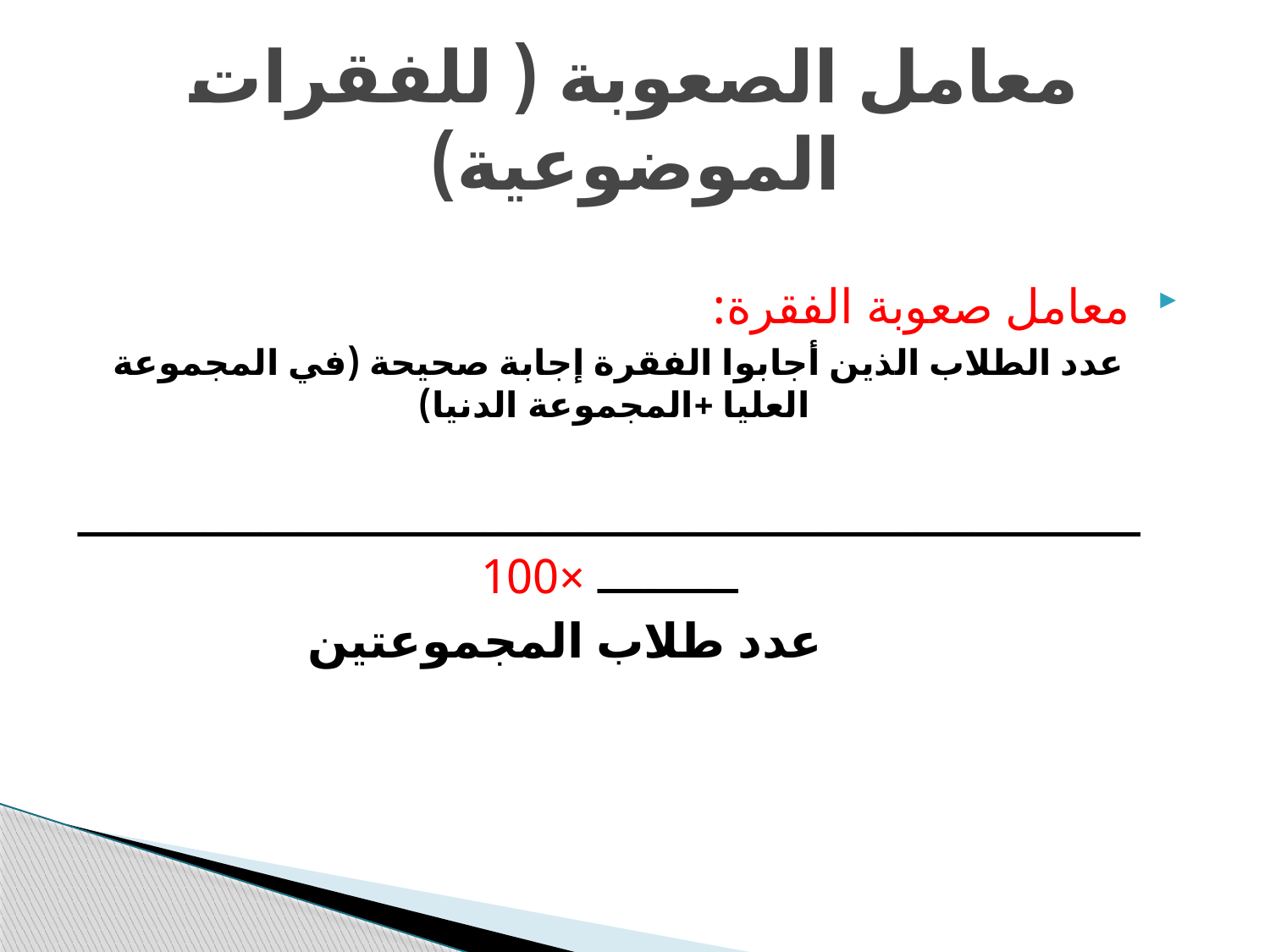

# معامل الصعوبة ( للفقرات الموضوعية)

 معامل صعوبة الفقرة:
  عدد الطلاب الذين أجابوا الفقرة إجابة صحيحة (في المجموعة العليا +المجموعة الدنيا)
         ــــــــــــــــــــــــــــــــــــــــــــــــــــــــــــــــــــــــــــــــــــــ ×100
           عدد طلاب المجموعتين